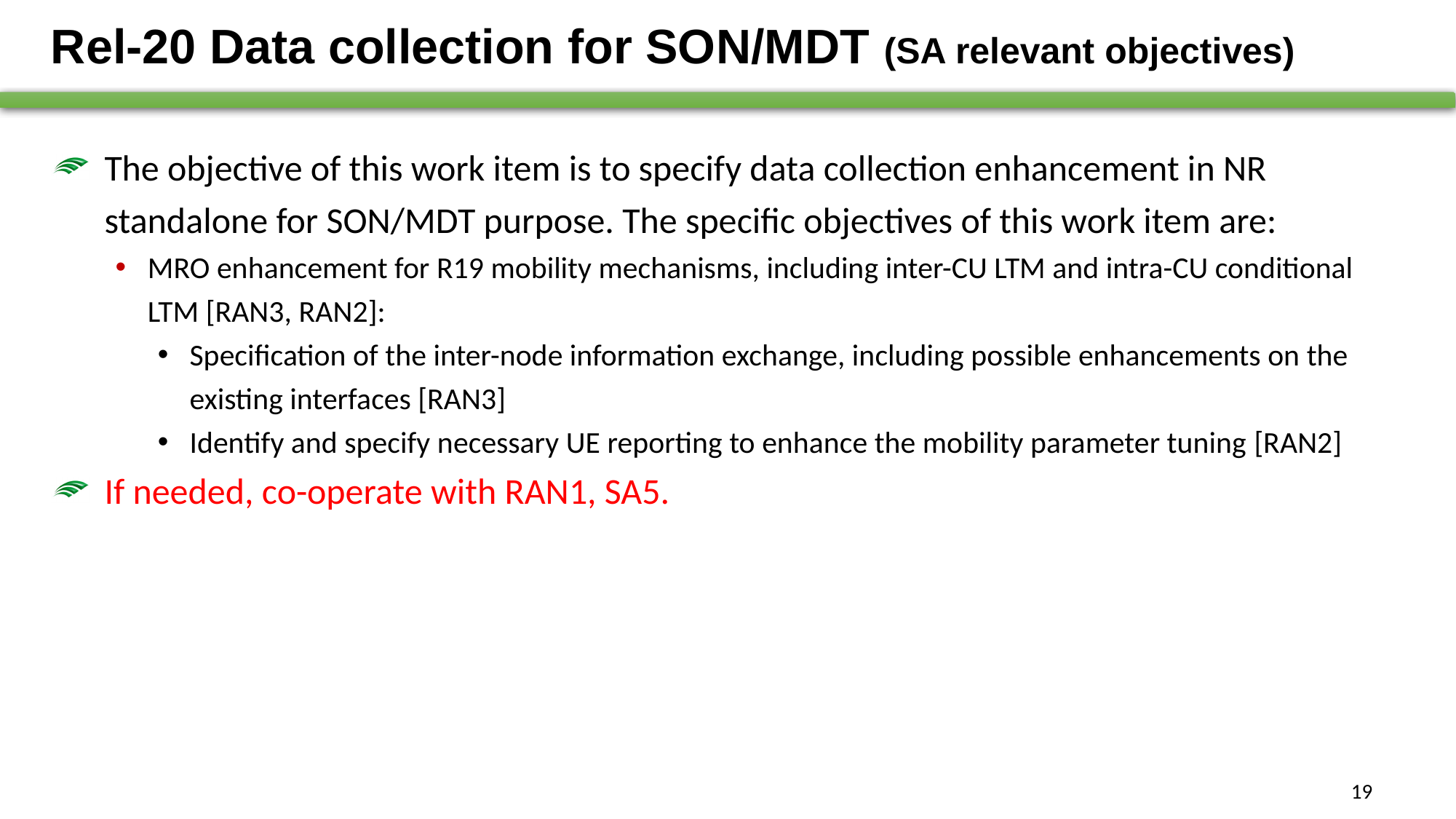

# Rel-20 Data collection for SON/MDT (SA relevant objectives)
The objective of this work item is to specify data collection enhancement in NR standalone for SON/MDT purpose. The specific objectives of this work item are:
MRO enhancement for R19 mobility mechanisms, including inter-CU LTM and intra-CU conditional LTM [RAN3, RAN2]:
Specification of the inter-node information exchange, including possible enhancements on the existing interfaces [RAN3]
Identify and specify necessary UE reporting to enhance the mobility parameter tuning [RAN2]
If needed, co-operate with RAN1, SA5.